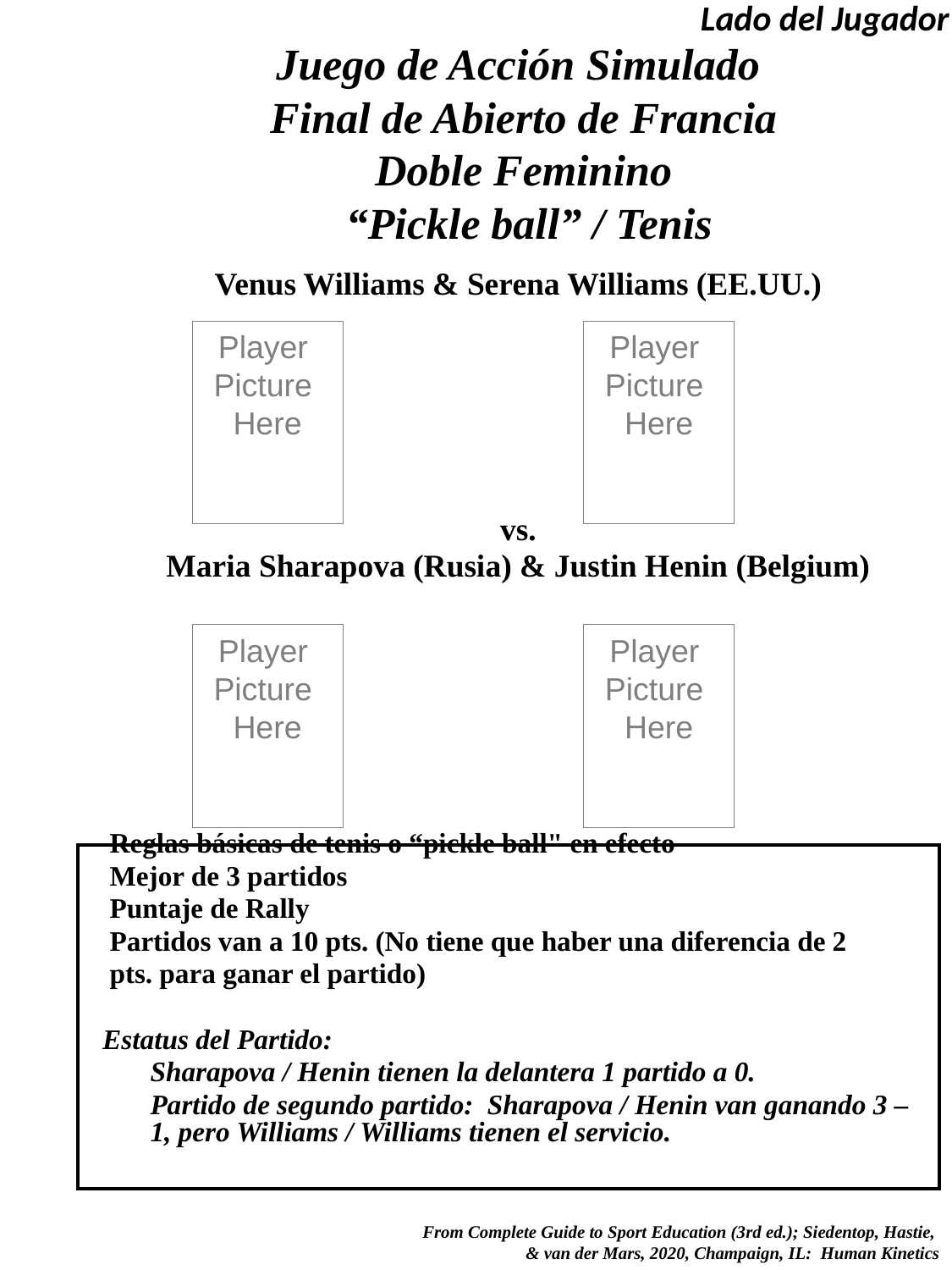

Lado del Jugador
# Juego de Acción Simulado Final de Abierto de Francia Doble Feminino “Pickle ball” / Tenis
Venus Williams & Serena Williams (EE.UU.)

vs.
Maria Sharapova (Rusia) & Justin Henin (Belgium)

 Reglas básicas de tenis o “pickle ball" en efecto
 Mejor de 3 partidos
 Puntaje de Rally
 Partidos van a 10 pts. (No tiene que haber una diferencia de 2
 pts. para ganar el partido)

Estatus del Partido:
	Sharapova / Henin tienen la delantera 1 partido a 0.
	Partido de segundo partido:  Sharapova / Henin van ganando 3 – 1, pero Williams / Williams tienen el servicio.
Player
Picture
Here

Player
Picture
Here

Player
Picture
Here

Player
Picture
Here

 From Complete Guide to Sport Education (3rd ed.); Siedentop, Hastie,
& van der Mars, 2020, Champaign, IL:  Human Kinetics